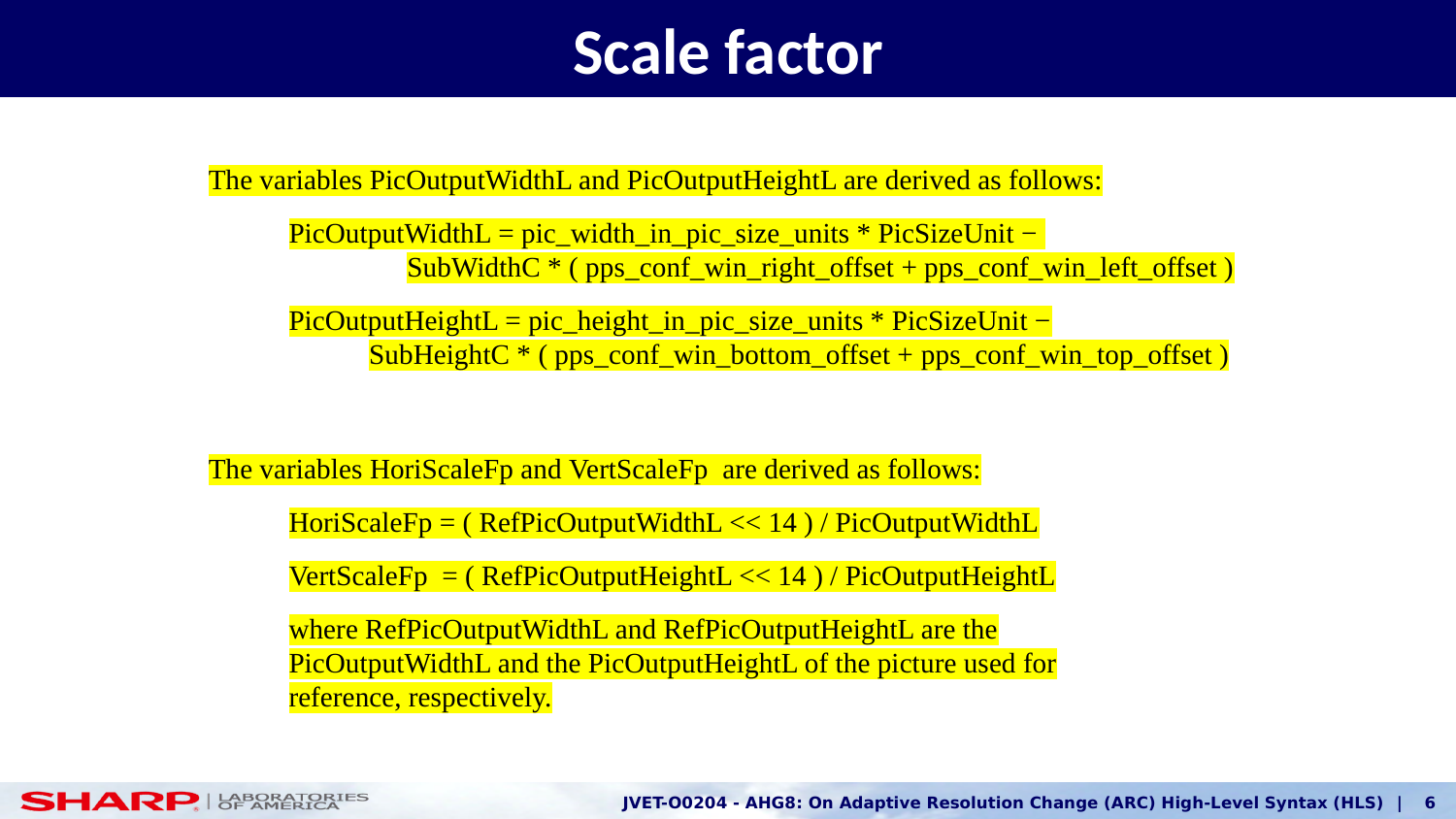

# Scale factor
The variables PicOutputWidthL and PicOutputHeightL are derived as follows:
PicOutputWidthL = pic_width_in_pic_size_units * PicSizeUnit −
		SubWidthC * ( pps_conf_win_right_offset + pps_conf_win_left_offset )
PicOutputHeightL = pic_height_in_pic_size_units * PicSizeUnit −
	SubHeightC * ( pps_conf_win_bottom_offset + pps_conf_win_top_offset )
The variables HoriScaleFp and VertScaleFp  are derived as follows:
HoriScaleFp = ( RefPicOutputWidthL << 14 ) / PicOutputWidthL
VertScaleFp  = ( RefPicOutputHeightL << 14 ) / PicOutputHeightL
where RefPicOutputWidthL and RefPicOutputHeightL are the PicOutputWidthL and the PicOutputHeightL of the picture used for reference, respectively.